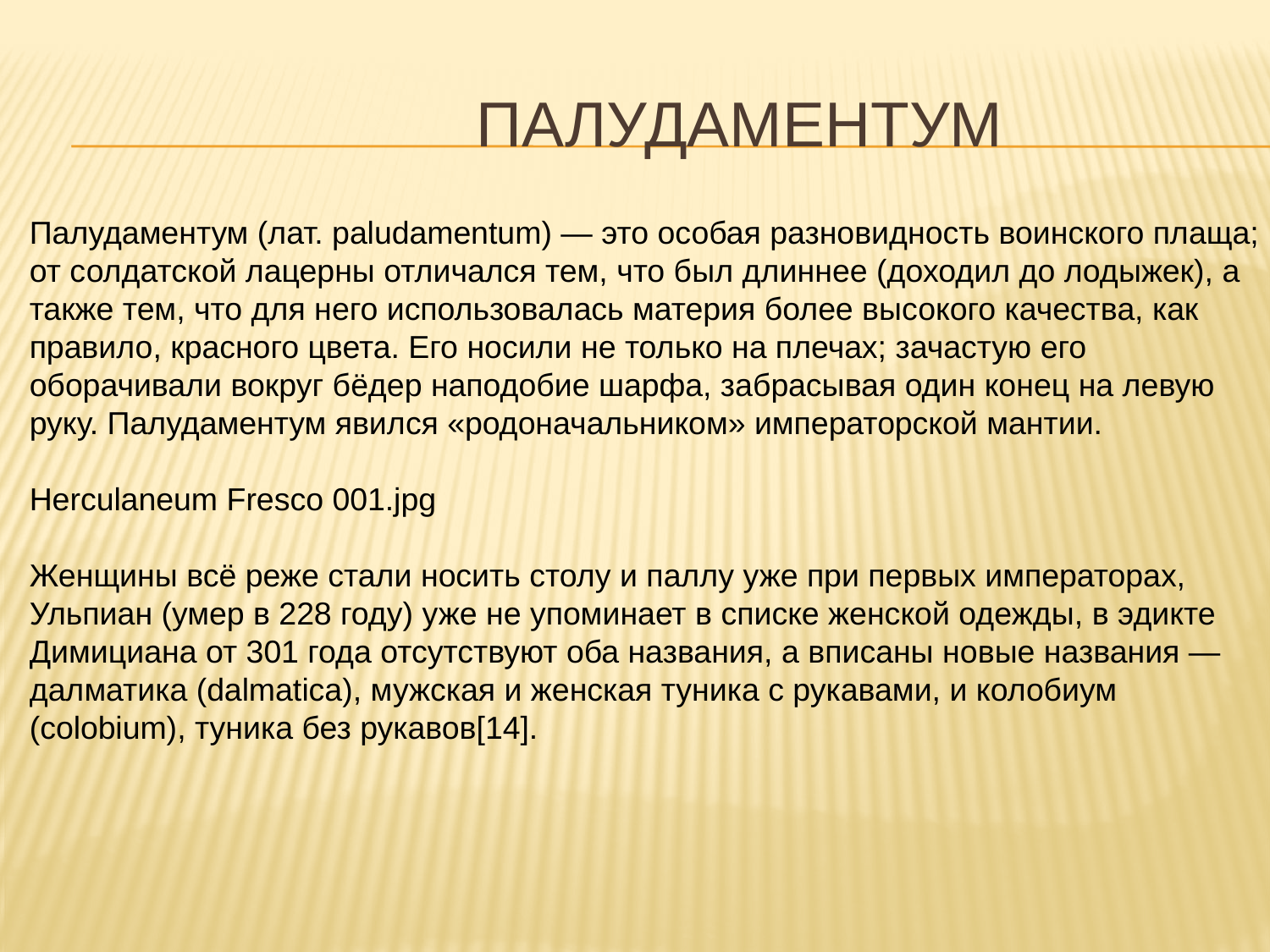

# Палудаментум
Палудаментум (лат. paludamentum) — это особая разновидность воинского плаща; от солдатской лацерны отличался тем, что был длиннее (доходил до лодыжек), а также тем, что для него использовалась материя более высокого качества, как правило, красного цвета. Его носили не только на плечах; зачастую его оборачивали вокруг бёдер наподобие шарфа, забрасывая один конец на левую руку. Палудаментум явился «родоначальником» императорской мантии.

Herculaneum Fresco 001.jpg

Женщины всё реже стали носить столу и паллу уже при первых императорах, Ульпиан (умер в 228 году) уже не упоминает в списке женской одежды, в эдикте Димициана от 301 года отсутствуют оба названия, а вписаны новые названия — далматика (dalmatica), мужская и женская туника с рукавами, и колобиум (colobium), туника без рукавов[14].